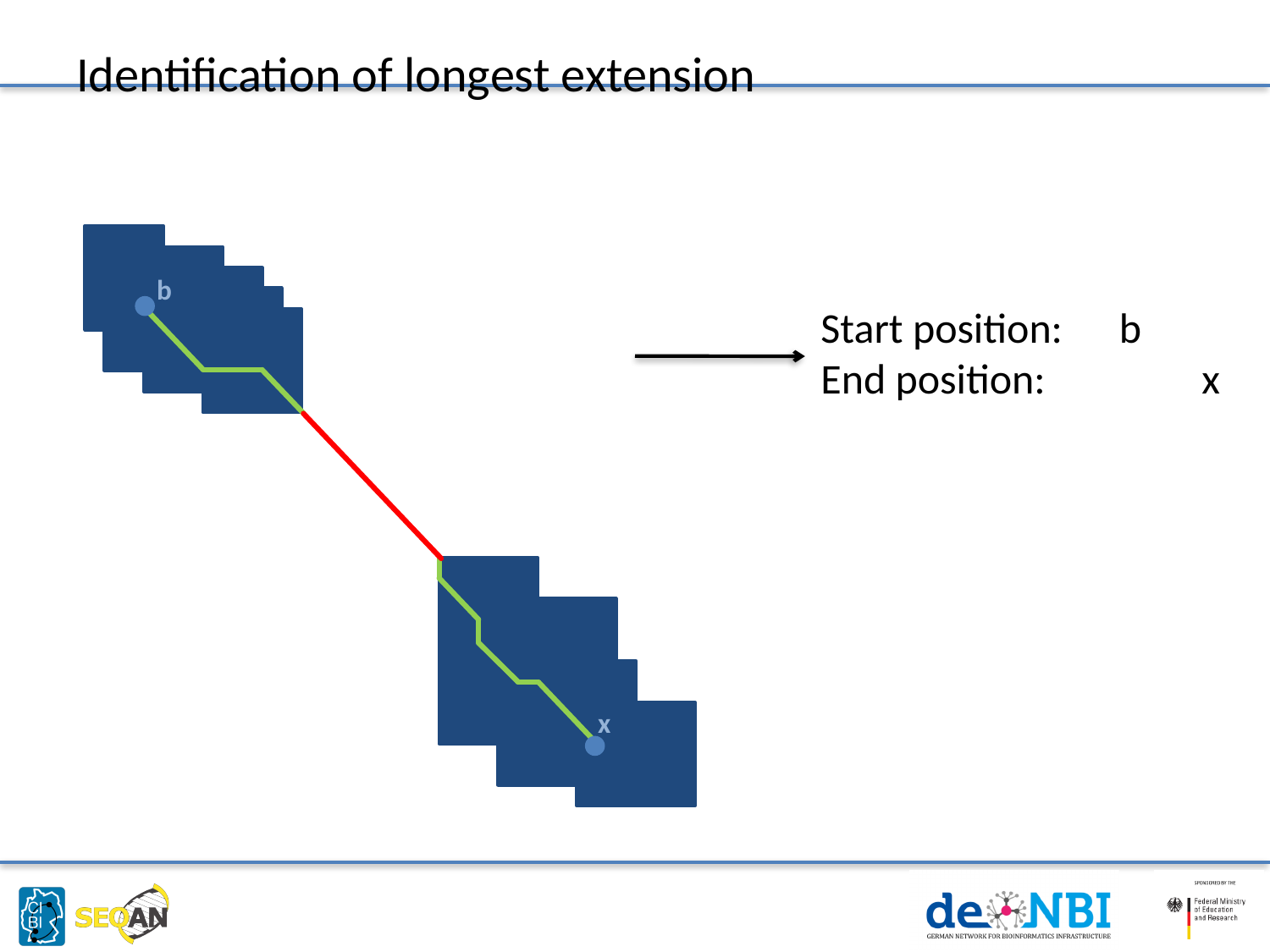

# Identification of longest extension

b
Start position:	b
End position:		x

x